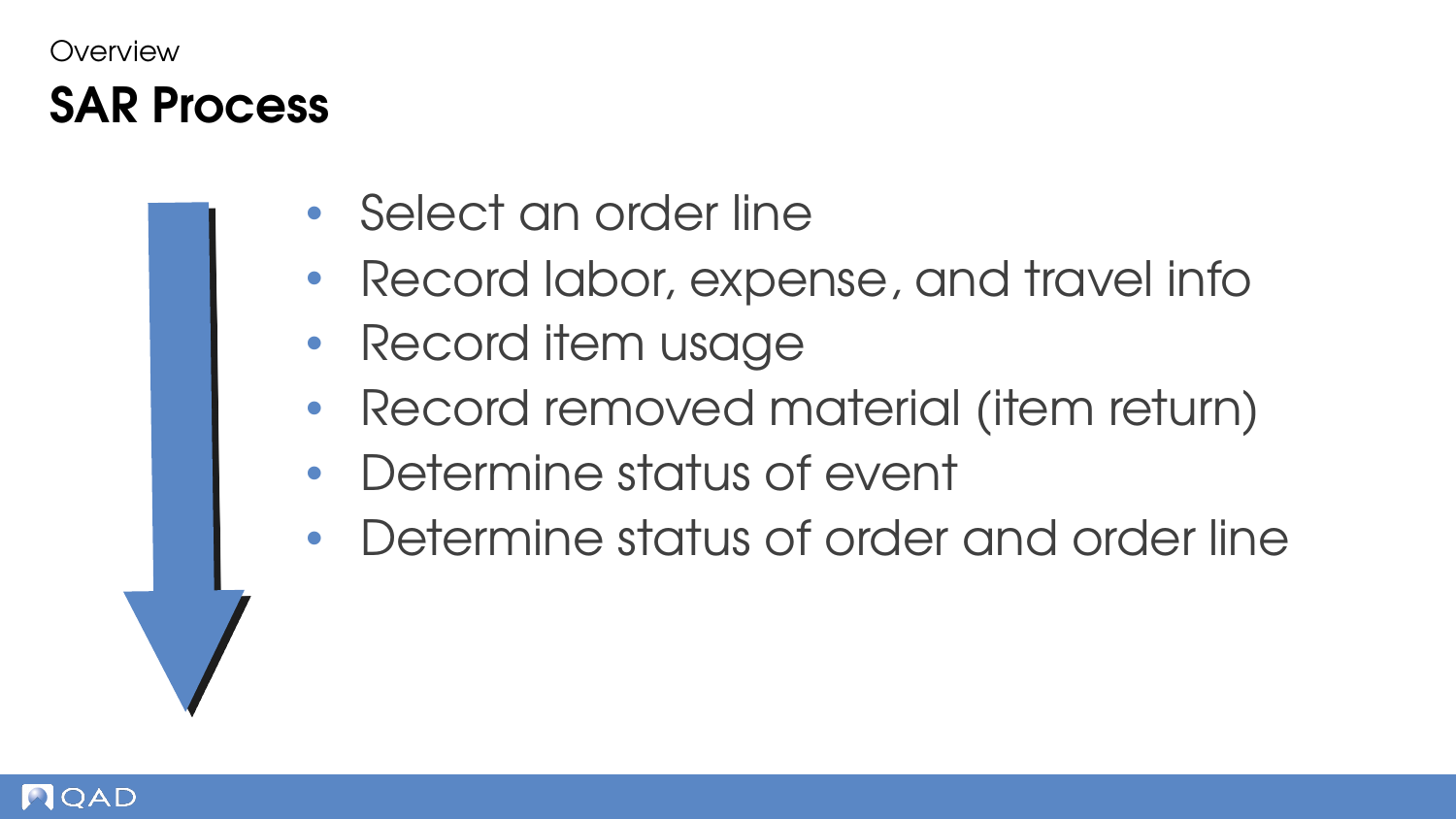

Overview
# SAR Process
Select an order line
Record labor, expense, and travel info
Record item usage
Record removed material (item return)
Determine status of event
Determine status of order and order line